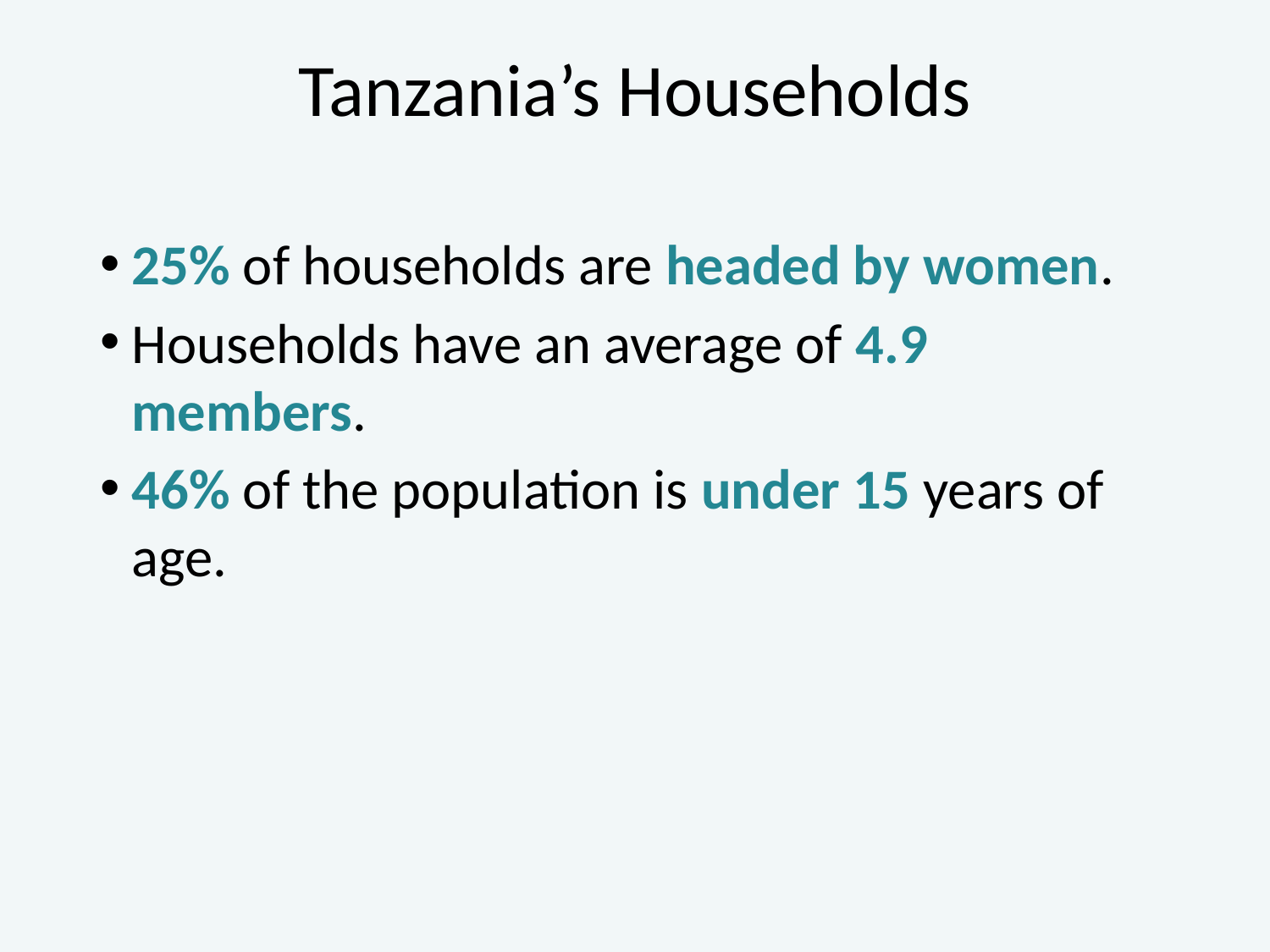

# Tanzania’s Households
25% of households are headed by women.
Households have an average of 4.9 members.
46% of the population is under 15 years of age.